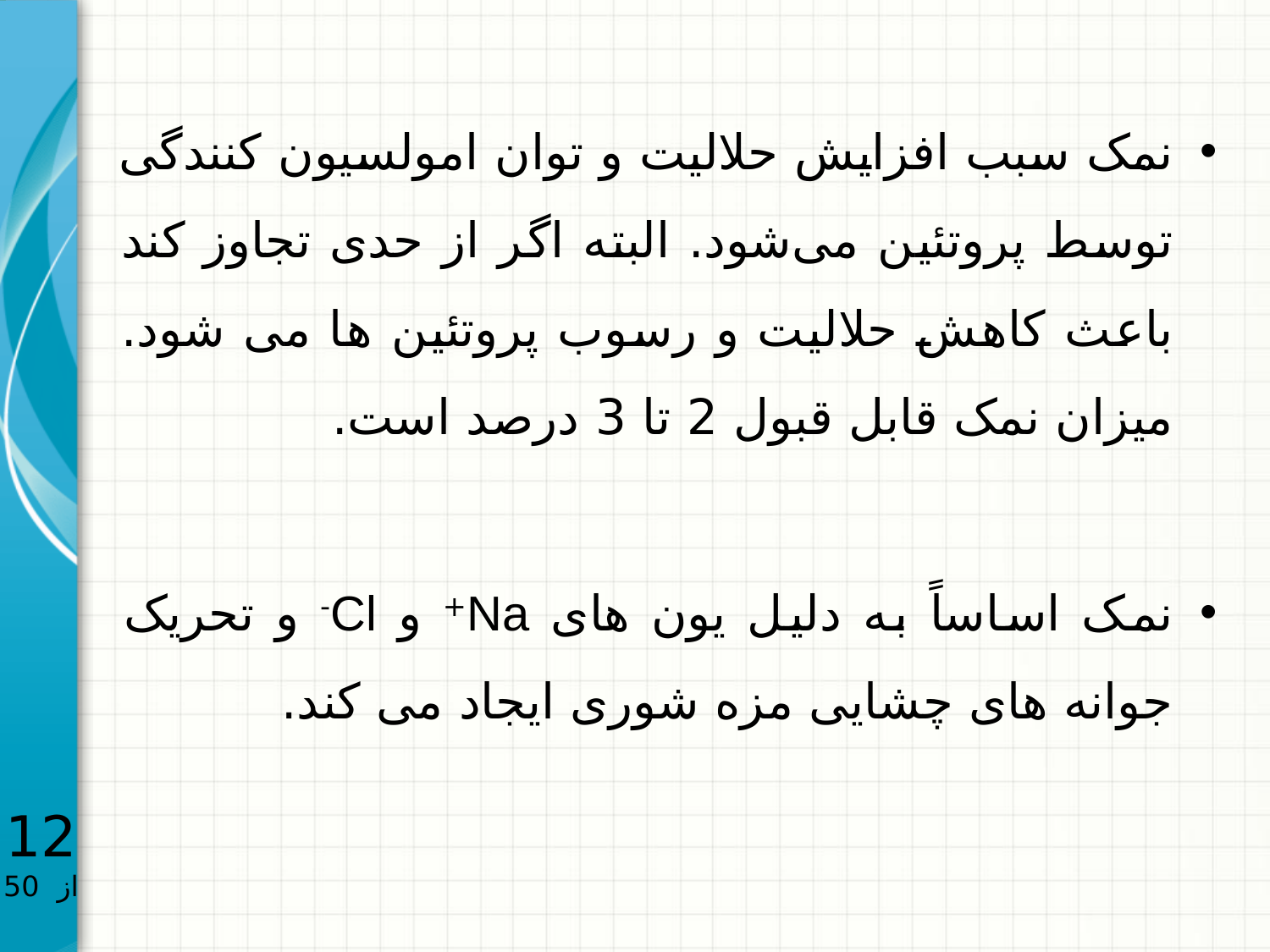

نمک سبب افزایش حلالیت و توان امولسیون کنندگی توسط پروتئین می‌شود. البته اگر از حدی تجاوز کند باعث کاهش حلالیت و رسوب پروتئین ها می شود. میزان نمک قابل قبول 2 تا 3 درصد است.

نمک اساساً به دلیل یون های Na+ و Cl- و تحریک جوانه های چشایی مزه شوری ایجاد می کند.